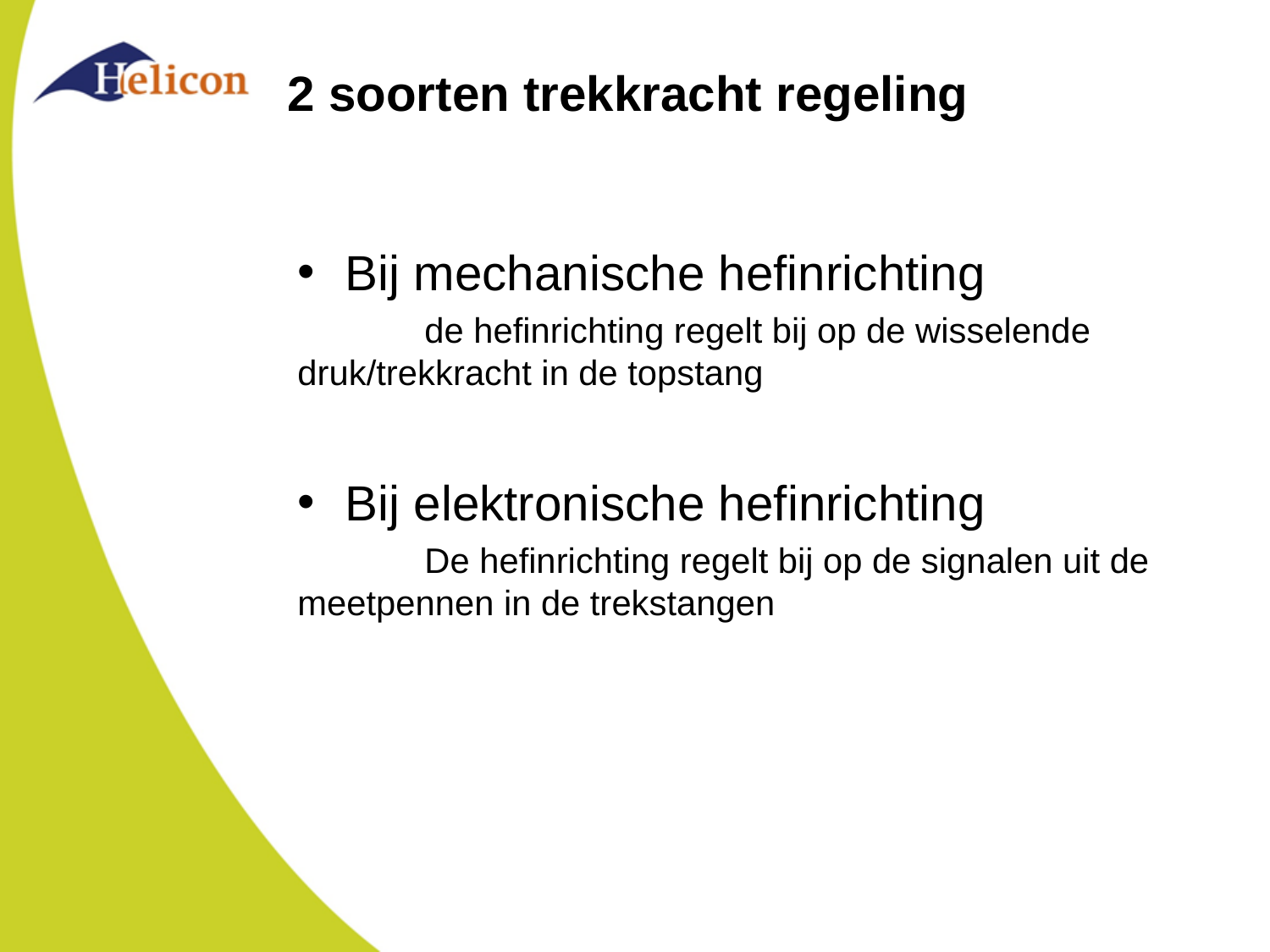

# 2 soorten trekkracht regeling

Bij mechanische hefinrichting
	de hefinrichting regelt bij op de wisselende 	druk/trekkracht in de topstang

Bij elektronische hefinrichting
	De hefinrichting regelt bij op de signalen uit de 	meetpennen in de trekstangen